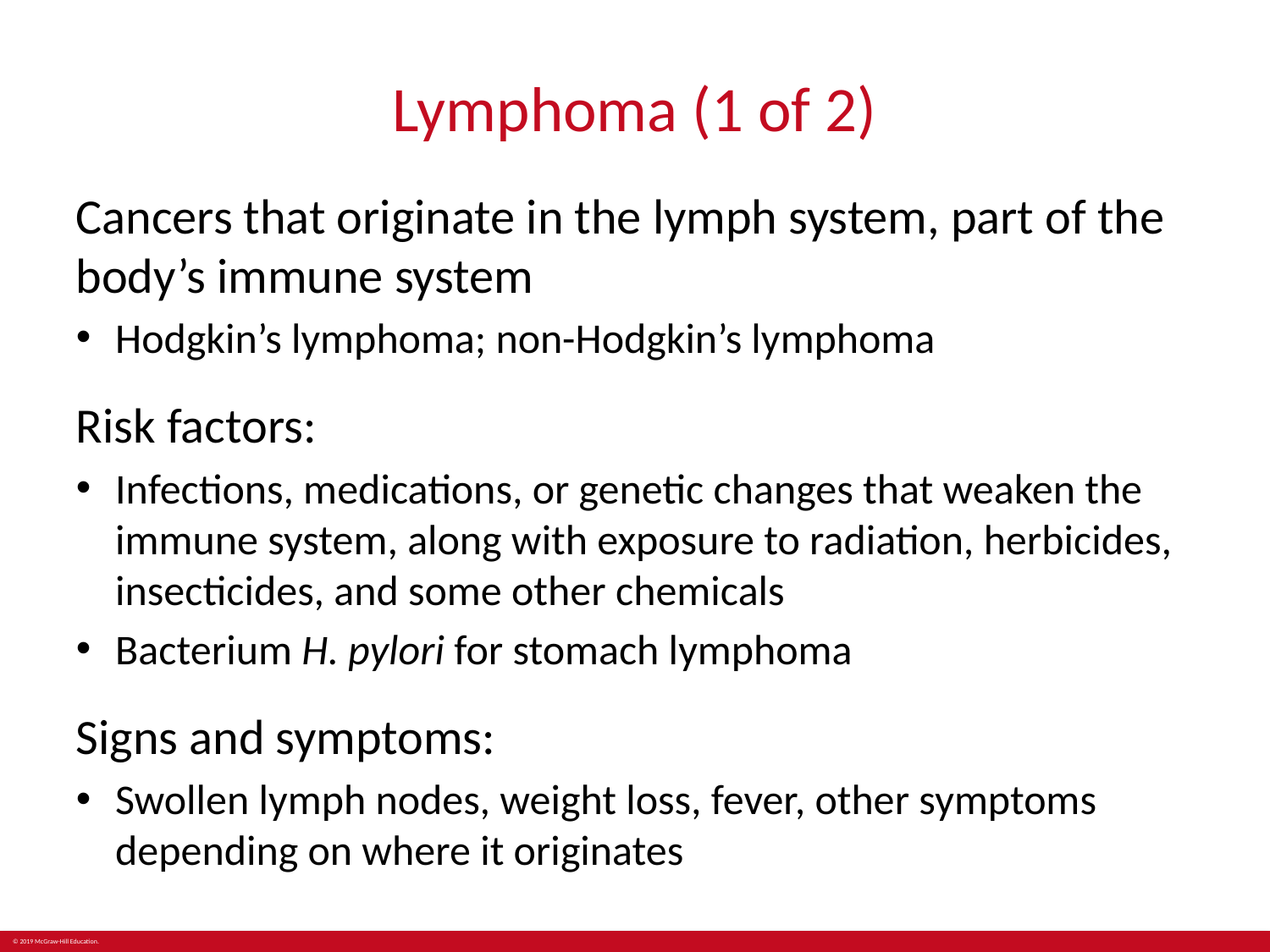

# Lymphoma (1 of 2)
Cancers that originate in the lymph system, part of the body’s immune system
Hodgkin’s lymphoma; non-Hodgkin’s lymphoma
Risk factors:
Infections, medications, or genetic changes that weaken the immune system, along with exposure to radiation, herbicides, insecticides, and some other chemicals
Bacterium H. pylori for stomach lymphoma
Signs and symptoms:
Swollen lymph nodes, weight loss, fever, other symptoms depending on where it originates